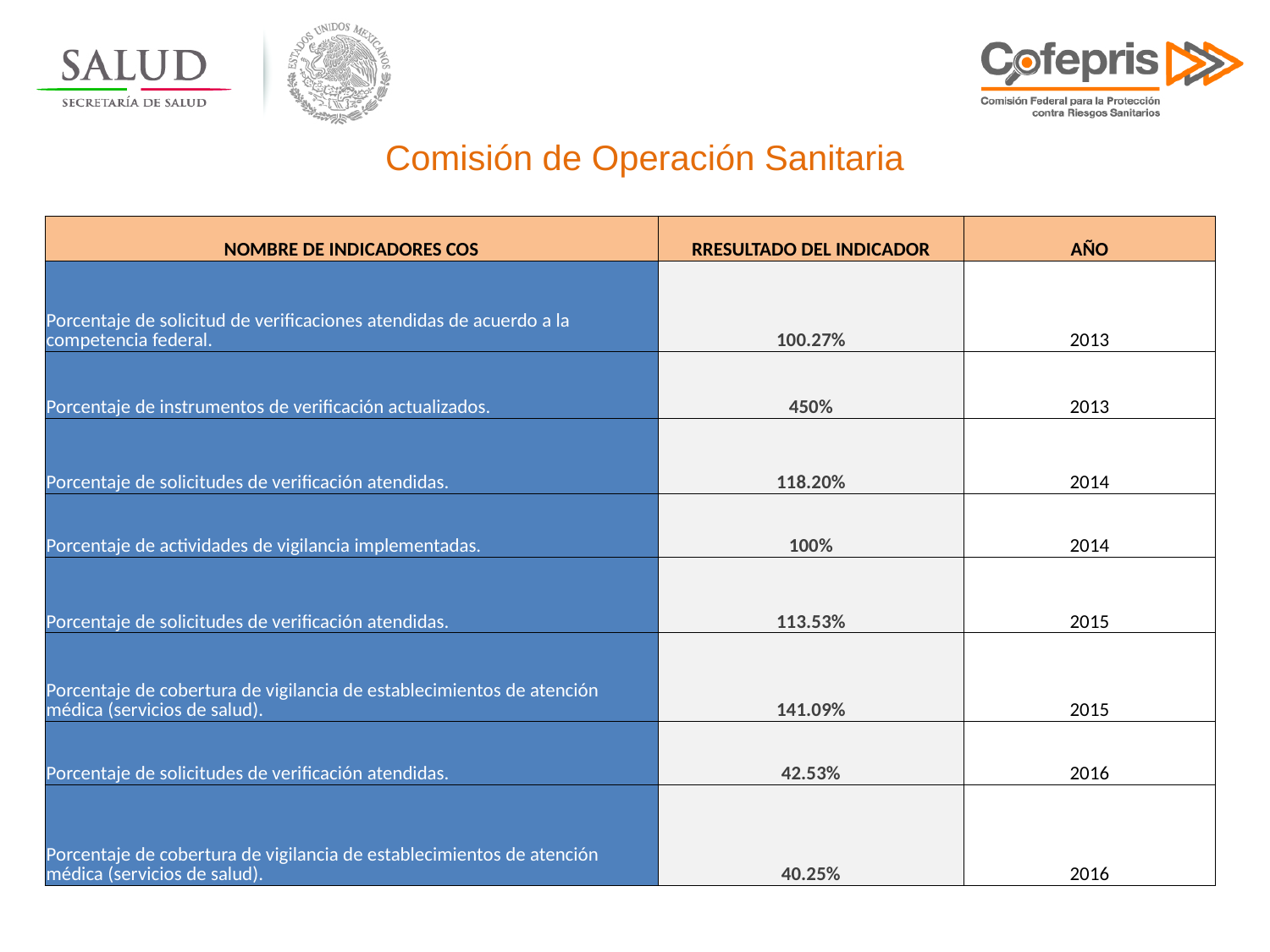

Comisión de Operación Sanitaria
| NOMBRE DE INDICADORES COS | RRESULTADO DEL INDICADOR | AÑO |
| --- | --- | --- |
| Porcentaje de solicitud de verificaciones atendidas de acuerdo a la competencia federal. | 100.27% | 2013 |
| Porcentaje de instrumentos de verificación actualizados. | 450% | 2013 |
| Porcentaje de solicitudes de verificación atendidas. | 118.20% | 2014 |
| Porcentaje de actividades de vigilancia implementadas. | 100% | 2014 |
| Porcentaje de solicitudes de verificación atendidas. | 113.53% | 2015 |
| Porcentaje de cobertura de vigilancia de establecimientos de atención médica (servicios de salud). | 141.09% | 2015 |
| Porcentaje de solicitudes de verificación atendidas. | 42.53% | 2016 |
| Porcentaje de cobertura de vigilancia de establecimientos de atención médica (servicios de salud). | 40.25% | 2016 |